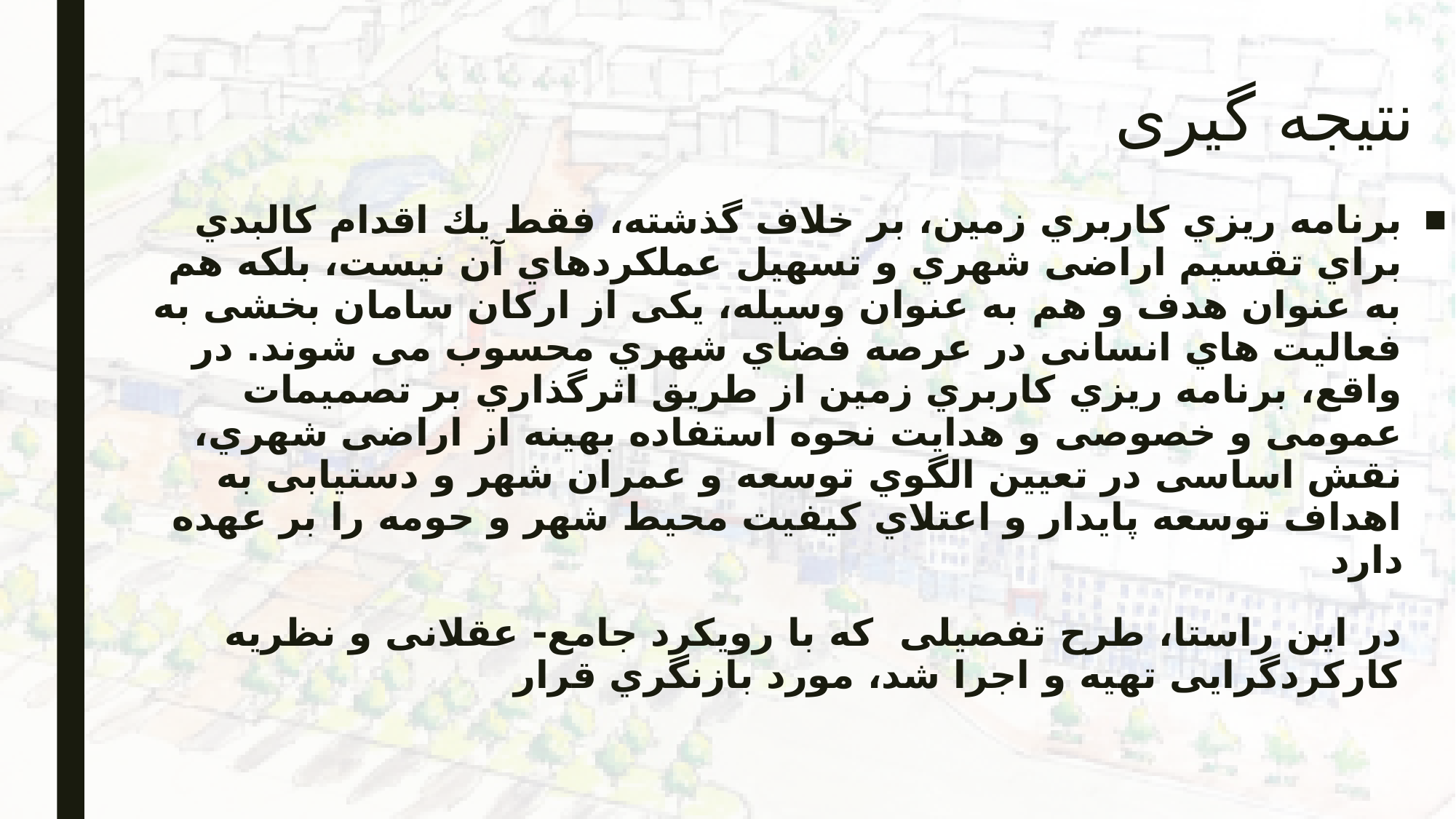

# نتیجه گیری
برنامه ریزي کاربري زمين، بر خلاف گذشته، فقط یك اقدام کالبدي براي تقسيم اراضی شهري و تسهيل عملکردهاي آن نيست، بلکه هم به عنوان هدف و هم به عنوان وسيله، یکی از ارکان سامان بخشی به فعاليت هاي انسانی در عرصه فضاي شهري محسوب می شوند. در واقع، برنامه ریزي کاربري زمين از طریق اثرگذاري بر تصميمات عمومی و خصوصی و هدایت نحوه استفاده بهينه از اراضی شهري، نقش اساسی در تعيين الگوي توسعه و عمران شهر و دستيابی به اهداف توسعه پایدار و اعتلاي کيفيت محيط شهر و حومه را بر عهده دارد
در این راستا، طرح تفصيلی  که با رویکرد جامع- عقلانی و نظریه کارکردگرایی تهيه و اجرا شد، مورد بازنگري قرار